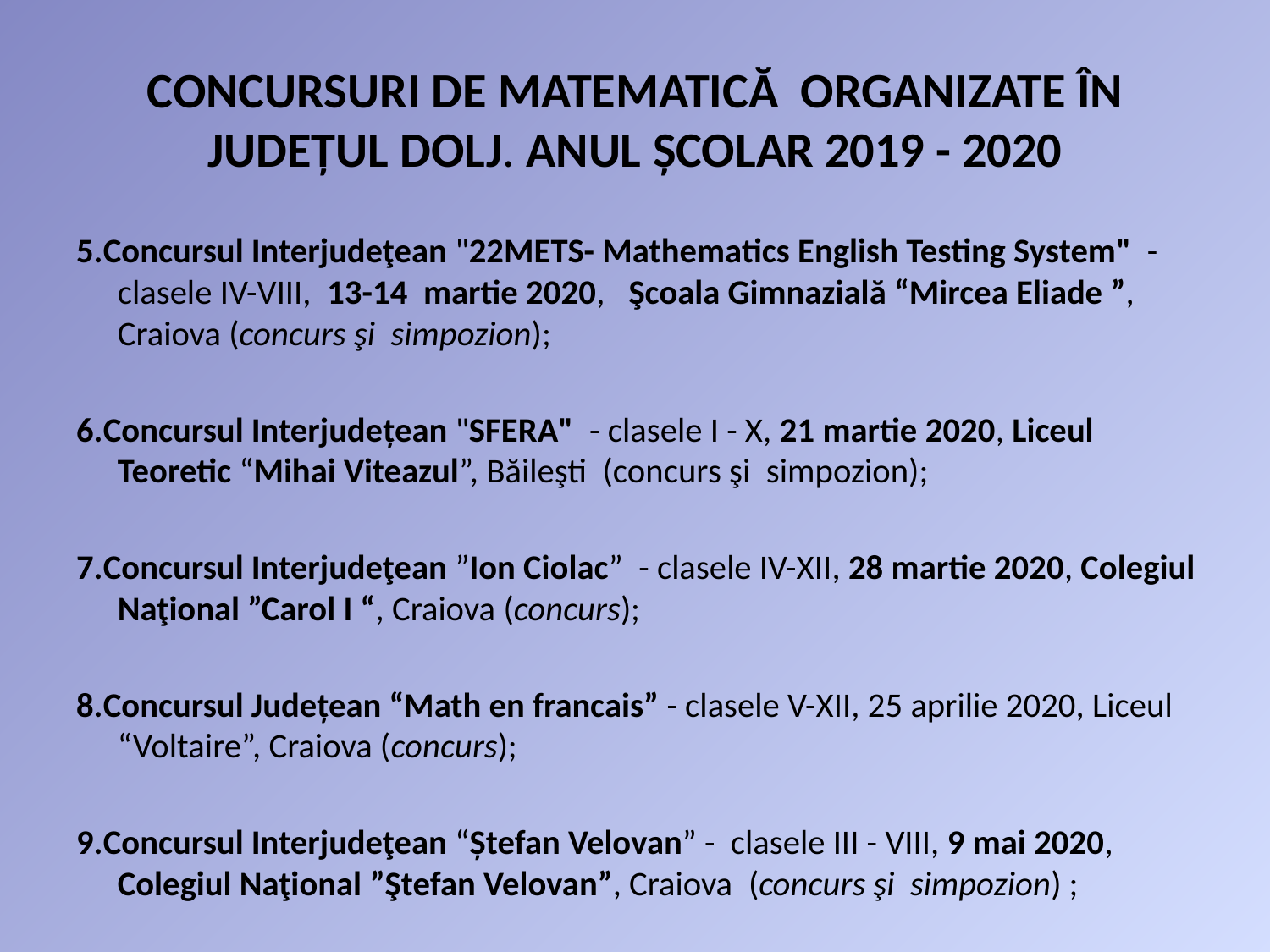

# CONCURSURI DE MATEMATICĂ  ORGANIZATE ÎN JUDEȚUL DOLJ. ANUL ȘCOLAR 2019 - 2020
5.Concursul Interjudeţean "22METS- Mathematics English Testing System"  - clasele IV-VIII,  13-14  martie 2020,   Şcoala Gimnazială “Mircea Eliade ”, Craiova (concurs şi  simpozion);

6.Concursul Interjudeţean "SFERA"  - clasele I - X, 21 martie 2020, Liceul Teoretic “Mihai Viteazul”, Băileşti  (concurs şi  simpozion);

7.Concursul Interjudeţean ”Ion Ciolac”  - clasele IV-XII, 28 martie 2020, Colegiul Naţional ”Carol I “, Craiova (concurs);

8.Concursul Județean “Math en francais” - clasele V-XII, 25 aprilie 2020, Liceul “Voltaire”, Craiova (concurs);

9.Concursul Interjudeţean “Ștefan Velovan” -  clasele III - VIII, 9 mai 2020, Colegiul Naţional ”Ştefan Velovan”, Craiova  (concurs şi  simpozion) ;